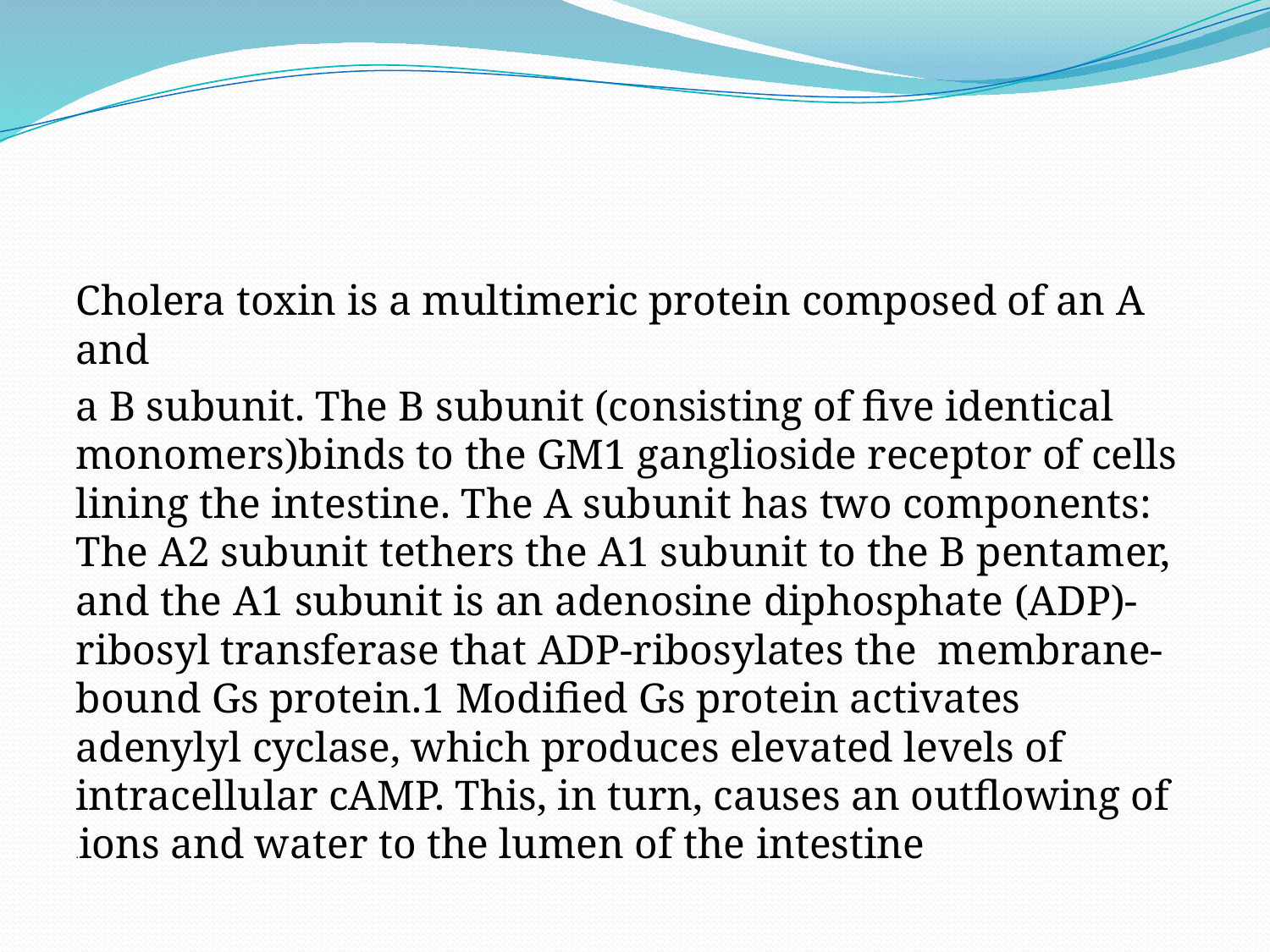

#
Cholera toxin is a multimeric protein composed of an A and
a B subunit. The B subunit (consisting of five identical monomers)binds to the GM1 ganglioside receptor of cells lining the intestine. The A subunit has two components: The A2 subunit tethers the A1 subunit to the B pentamer, and the A1 subunit is an adenosine diphosphate (ADP)-ribosyl transferase that ADP-ribosylates the  membrane-bound Gs protein.1 Modified Gs protein activates adenylyl cyclase, which produces elevated levels of intracellular cAMP. This, in turn, causes an outflowing of ions and water to the lumen of the intestine.